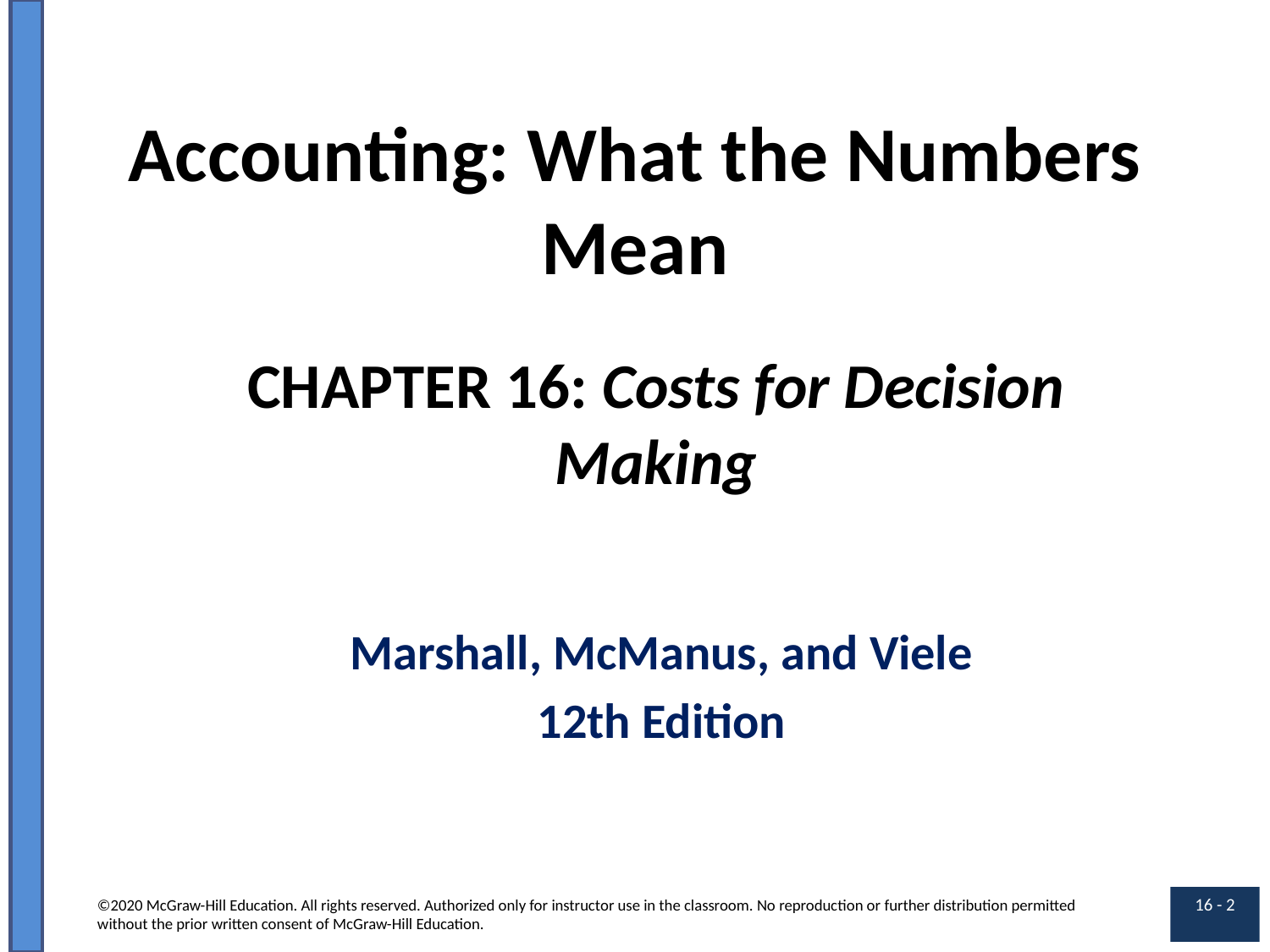

# Accounting: What the Numbers Mean
CHAPTER 16: Costs for Decision Making
Marshall, McManus, and Viele
12th Edition
©2020 McGraw-Hill Education. All rights reserved. Authorized only for instructor use in the classroom. No reproduction or further distribution permitted without the prior written consent of McGraw-Hill Education.